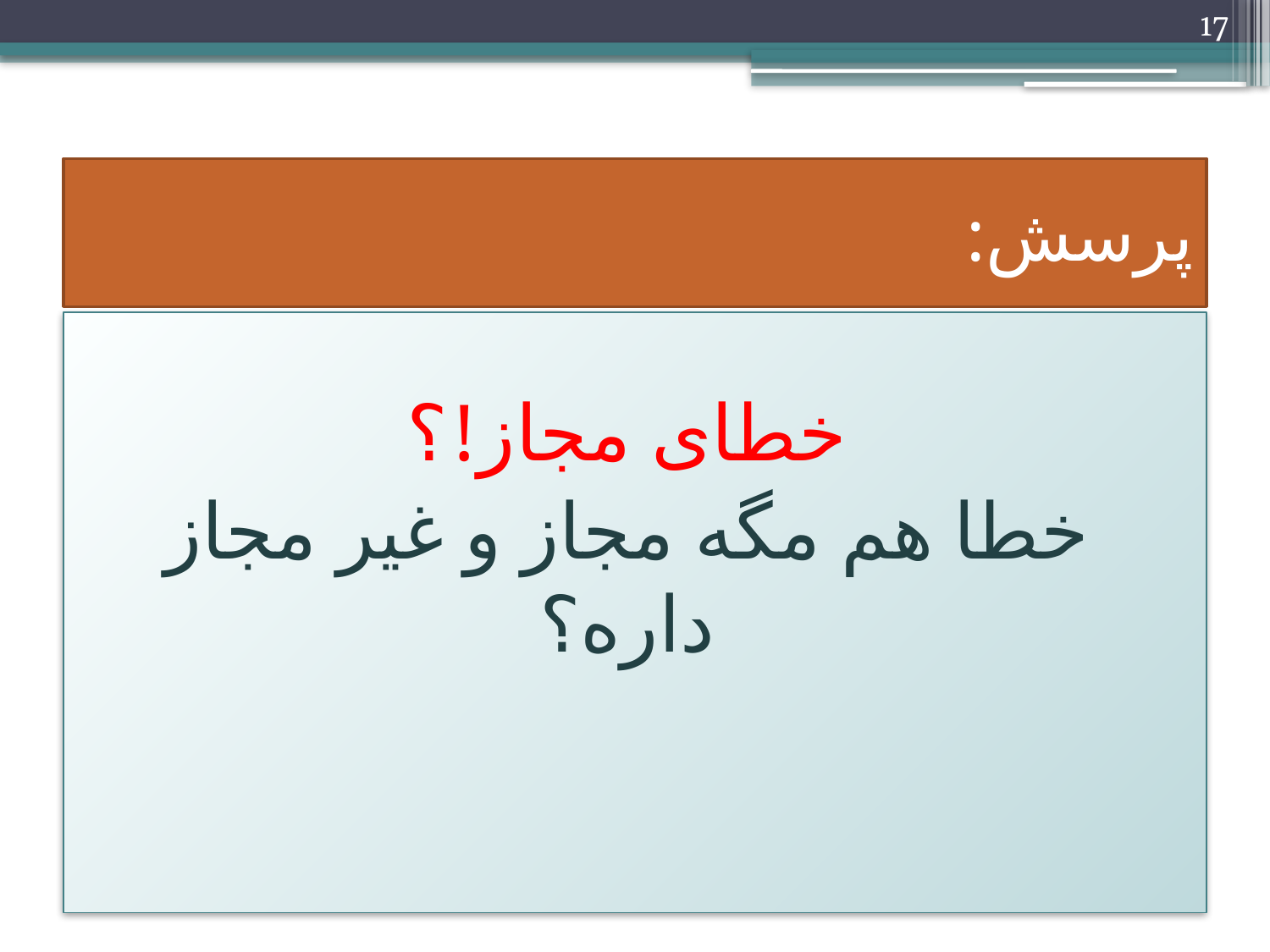

17
# پرسش:

خطای مجاز!؟
خطا هم مگه مجاز و غیر مجاز داره؟